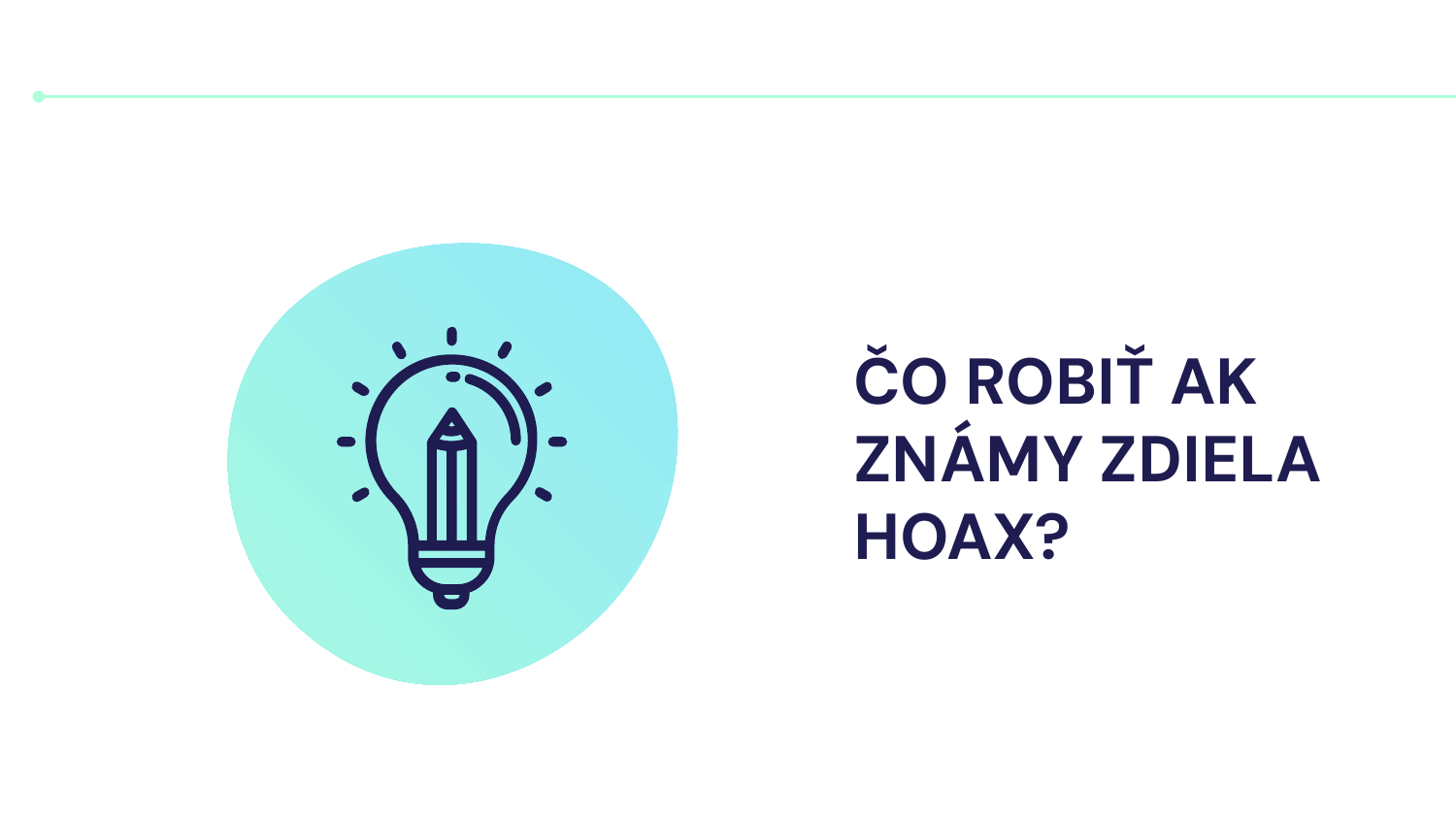

#

ČO ROBIŤ AK ZNÁMY ZDIELA HOAX?